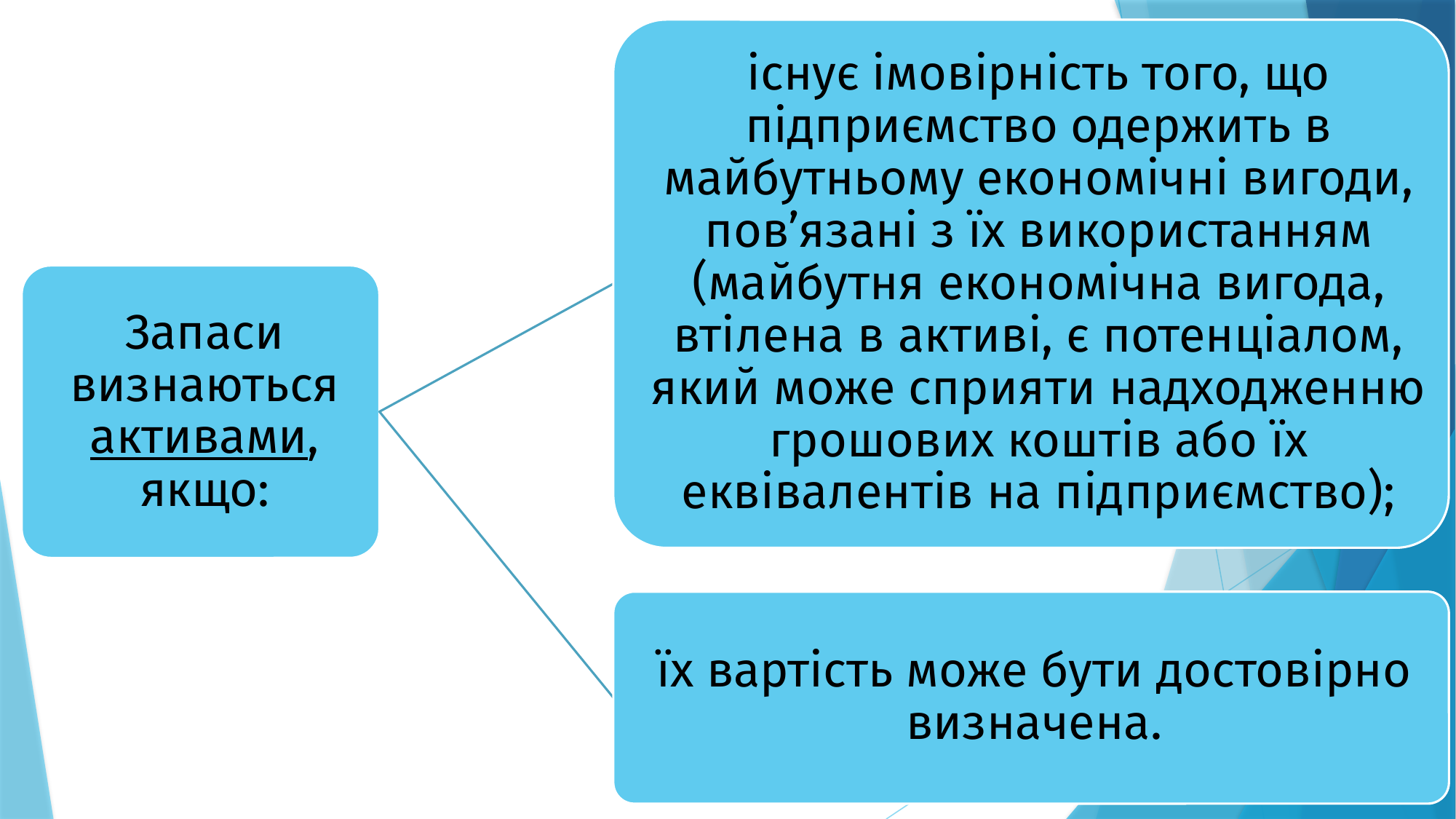

Запаси визнаються активами, якщо:

існує імовірність того, що підприємство одержить в майбутньому економічні вигоди, пов’язані з їх використанням (майбутня економічна вигода, втілена в активі, є потенціалом, який може сприяти надходженню грошових коштів або їх еквівалентів на підприємство);

їх вартість може бути достовірно визначена.